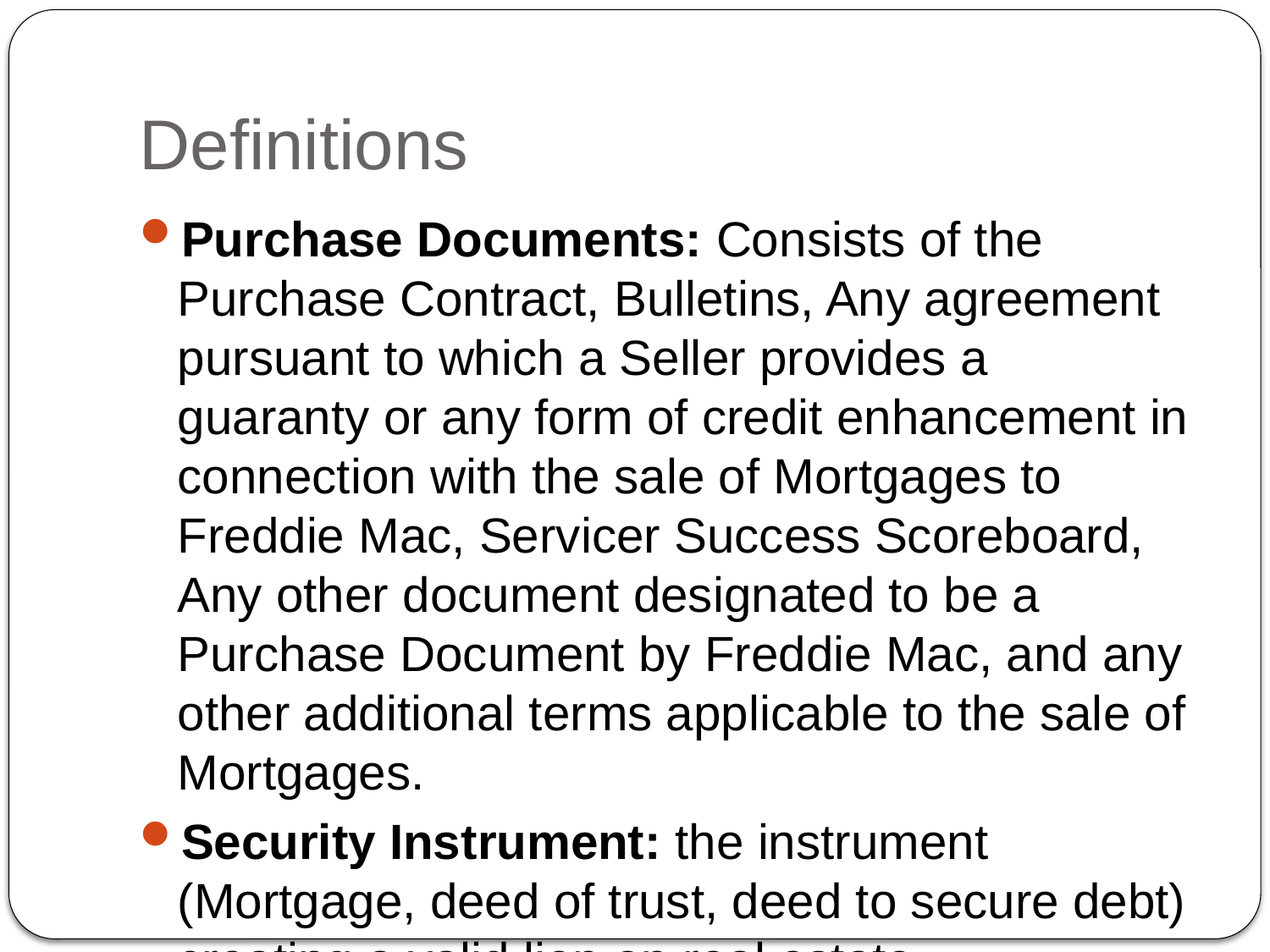

# Definitions
Purchase Documents: Consists of the Purchase Contract, Bulletins, Any agreement pursuant to which a Seller provides a guaranty or any form of credit enhancement in connection with the sale of Mortgages to Freddie Mac, Servicer Success Scoreboard, Any other document designated to be a Purchase Document by Freddie Mac, and any other additional terms applicable to the sale of Mortgages.
Security Instrument: the instrument (Mortgage, deed of trust, deed to secure debt) creating a valid lien on real estate.